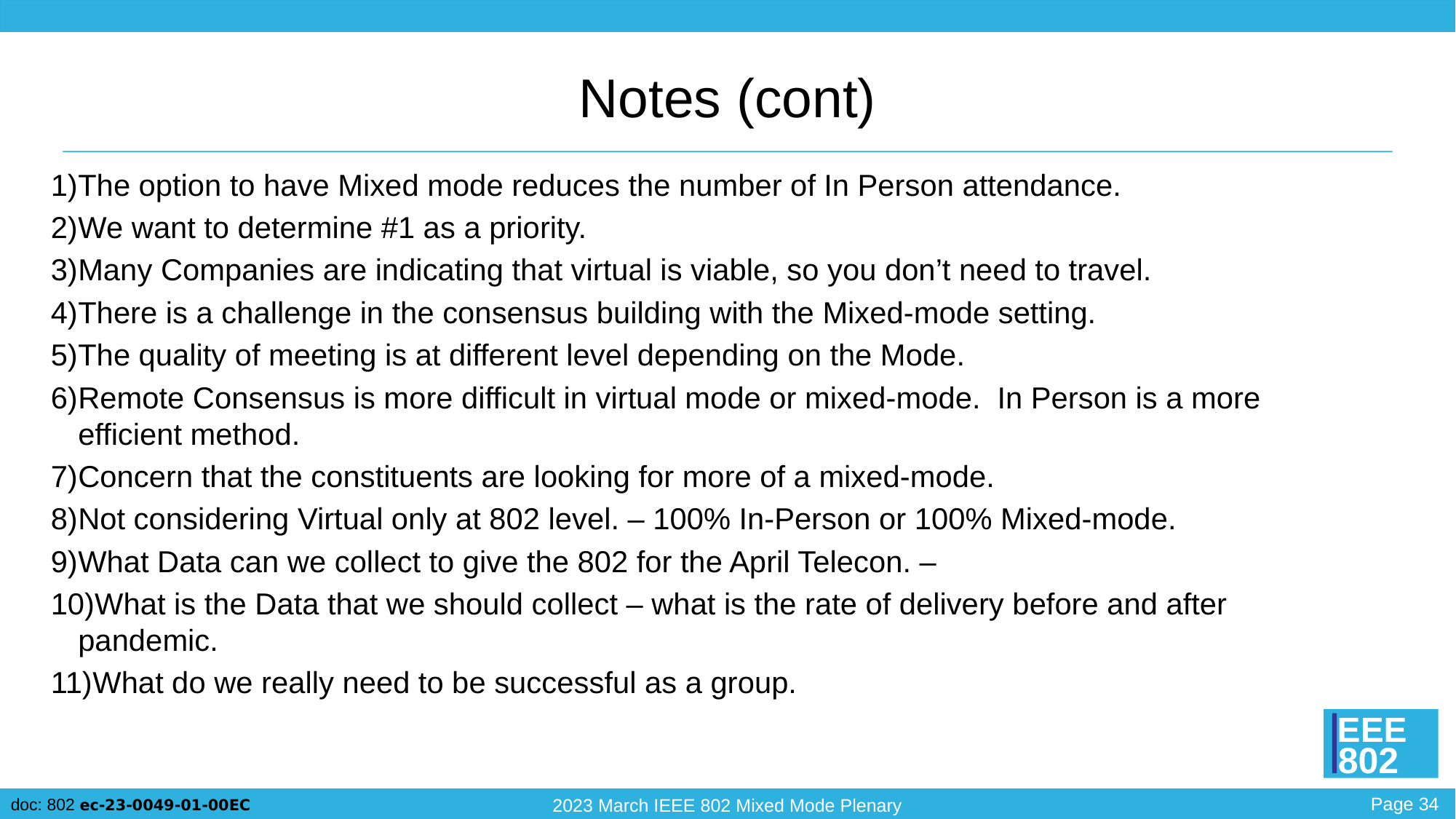

# Notes (cont)
The option to have Mixed mode reduces the number of In Person attendance.
We want to determine #1 as a priority.
Many Companies are indicating that virtual is viable, so you don’t need to travel.
There is a challenge in the consensus building with the Mixed-mode setting.
The quality of meeting is at different level depending on the Mode.
Remote Consensus is more difficult in virtual mode or mixed-mode.  In Person is a more efficient method.
Concern that the constituents are looking for more of a mixed-mode.
Not considering Virtual only at 802 level. – 100% In-Person or 100% Mixed-mode.
What Data can we collect to give the 802 for the April Telecon. –
What is the Data that we should collect – what is the rate of delivery before and after pandemic.
What do we really need to be successful as a group.